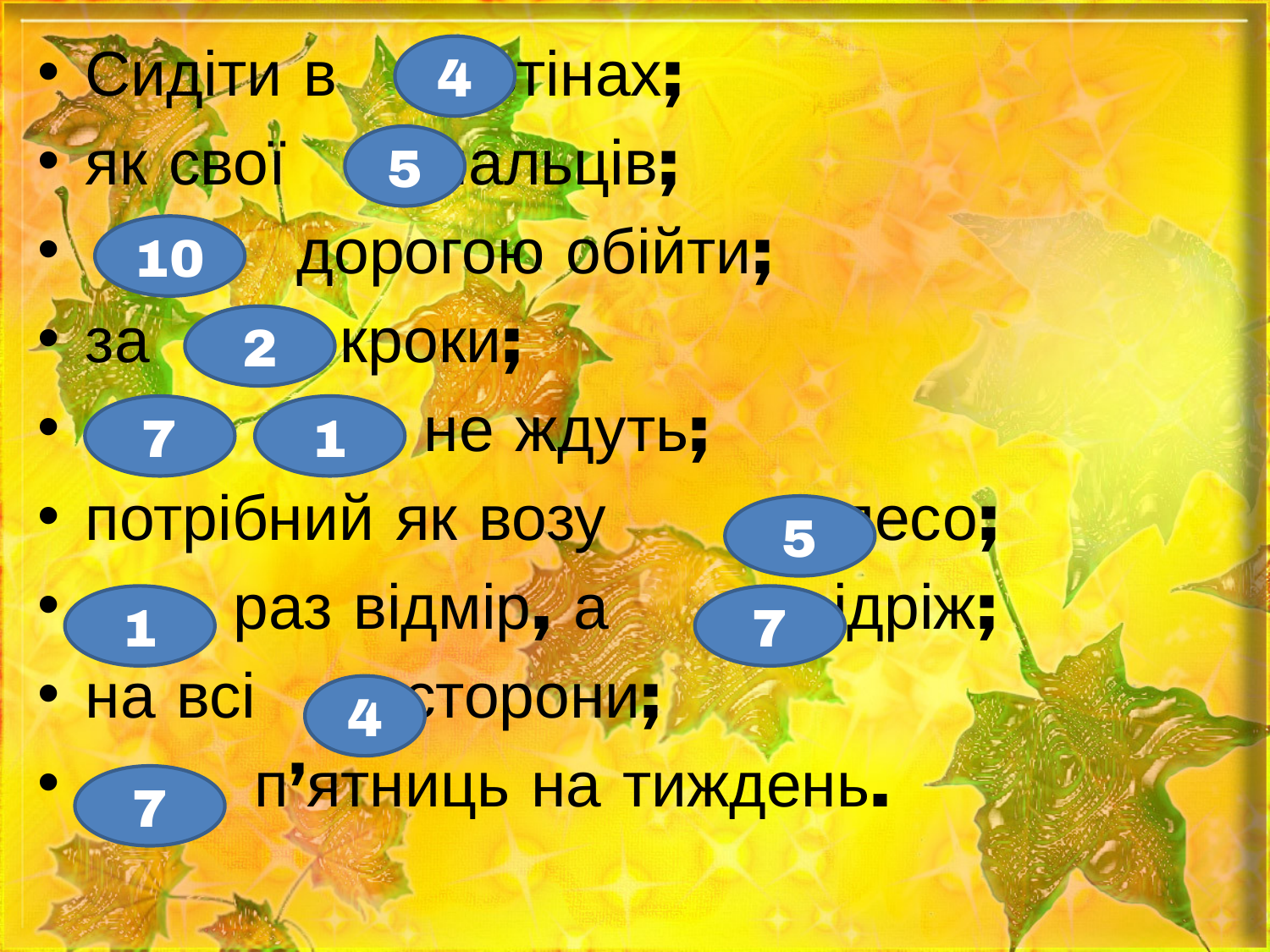

Сидіти в       стінах;
як свої       пальців;
          дорогою обійти;
за         кроки;
                не ждуть;
потрібний як возу        колесо;
       раз відмір, а         відріж;
на всі       сторони;
        п’ятниць на тиждень.

4
5
10
2
7
1
5
1
7
4
7